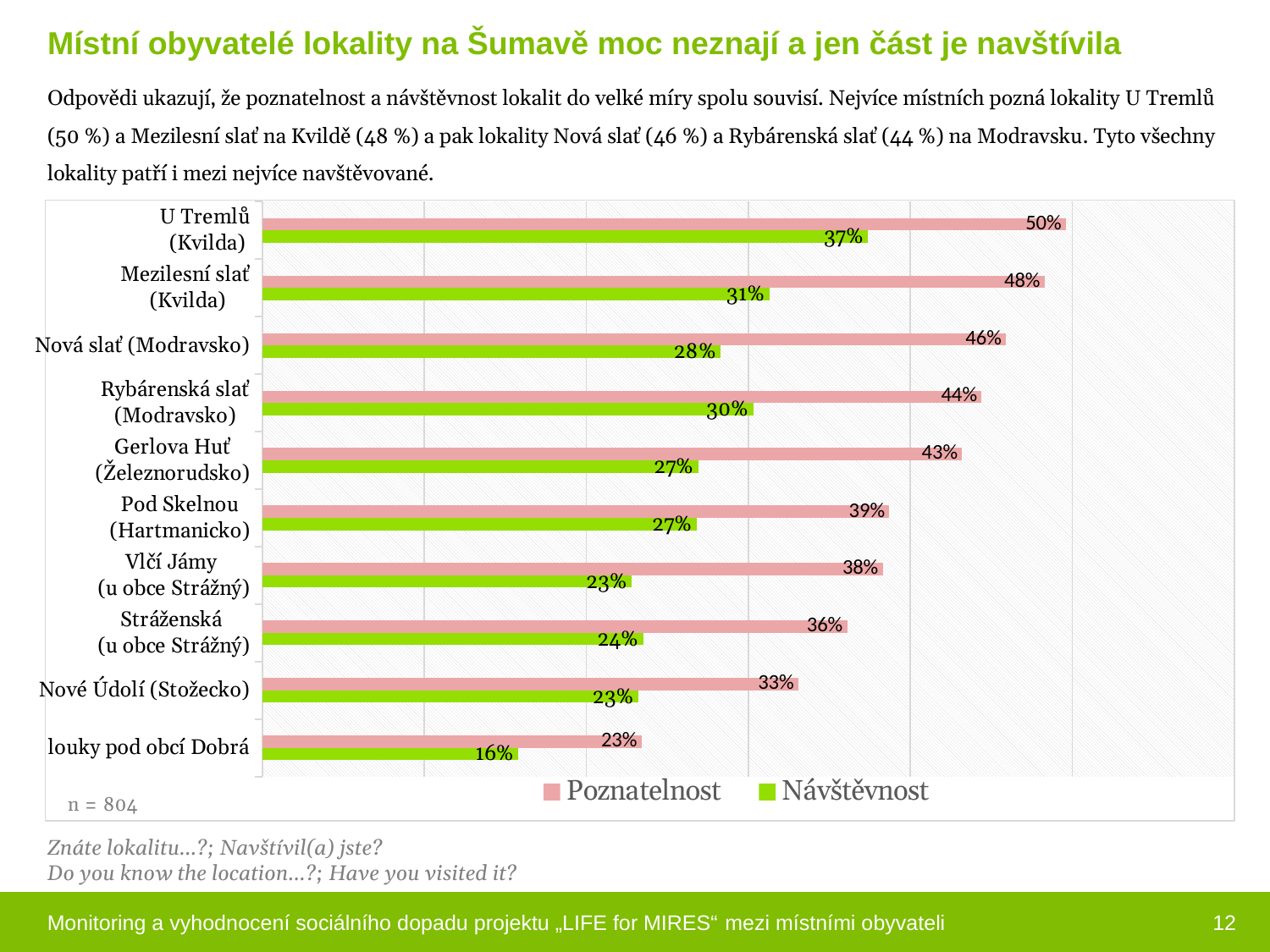

Místní obyvatelé lokality na Šumavě moc neznají a jen část je navštívila
Odpovědi ukazují, že poznatelnost a návštěvnost lokalit do velké míry spolu souvisí. Nejvíce místních pozná lokality U Tremlů (50 %) a Mezilesní slať na Kvildě (48 %) a pak lokality Nová slať (46 %) a Rybárenská slať (44 %) na Modravsku. Tyto všechny lokality patří i mezi nejvíce navštěvované.

### Chart

| Category | Návštěvnost | Poznatelnost |
|---|---|---|
| louky pod obcí Dobrá | 0.158 | 0.234 |
| Nové Údolí (Stožecko) | 0.232 | 0.331 |
| Stráženská
(u obce Strážný) | 0.235 | 0.361 |
| Vlčí Jámy
(u obce Strážný) | 0.228 | 0.383 |
| Pod Skelnou (Hartmanicko) | 0.268 | 0.387 |
| Gerlova Huť (Železnorudsko) | 0.269 | 0.432 |
| Rybárenská slať (Modravsko) | 0.303 | 0.444 |
| Nová slať (Modravsko) | 0.283 | 0.459 |
| Mezilesní slať
 (Kvilda) | 0.313 | 0.483 |
| U Tremlů
 (Kvilda) | 0.374 | 0.496 |
Znáte lokalitu…?; Navštívil(a) jste?
Do you know the location…?; Have you visited it?
12
Monitoring a vyhodnocení sociálního dopadu projektu „LIFE for MIRES“ mezi místními obyvateli